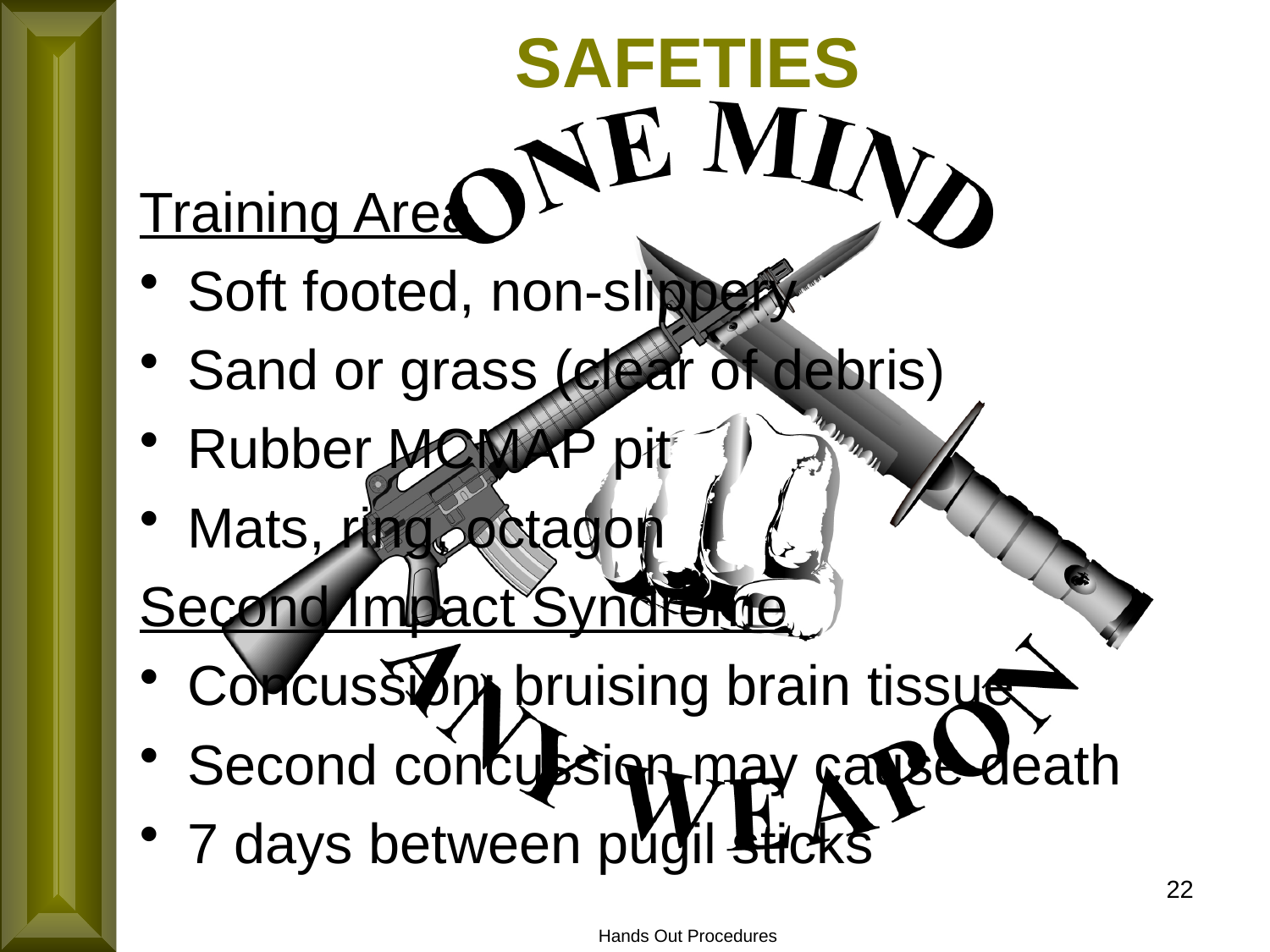

SAFETIES
Training Area
Soft footed, non-slippery
Sand or grass (clear of debris)
Rubber MCMAP pit
Mats, ring, octagon
Second Impact Syndrome
Concussion: bruising brain tissue
Second concussion may cause death
7 days between pugil sticks
22
Hands Out Procedures